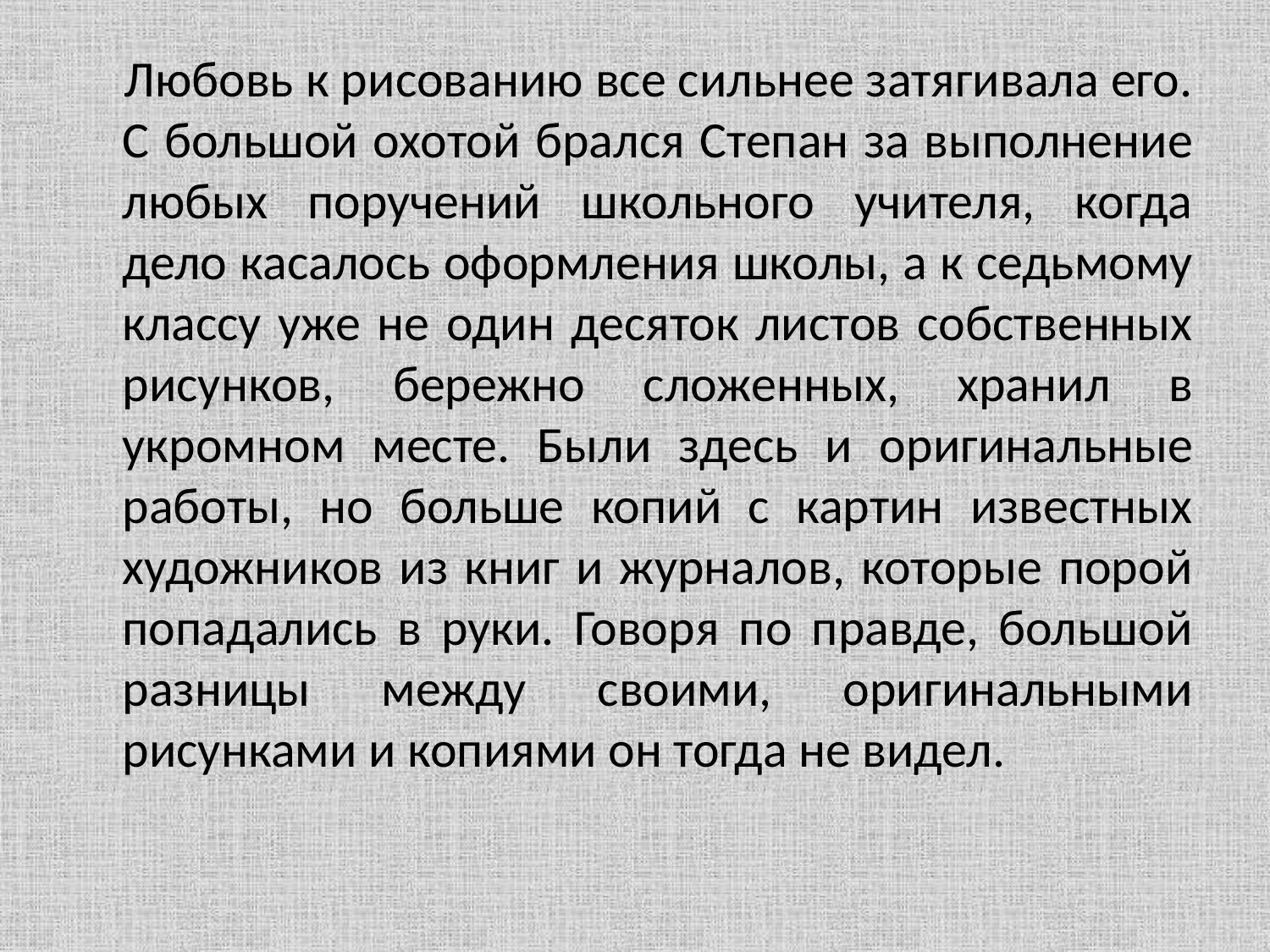

Любовь к рисованию все сильнее затягивала его. С большой охотой брался Степан за выполнение любых поручений школьного учителя, когда дело касалось оформления школы, а к седьмому классу уже не один десяток листов собственных рисунков, бережно сложенных, хранил в укромном месте. Были здесь и оригинальные работы, но больше копий с картин известных художников из книг и журналов, которые порой попадались в руки. Говоря по правде, большой разницы между своими, оригинальными рисунками и копиями он тогда не видел.